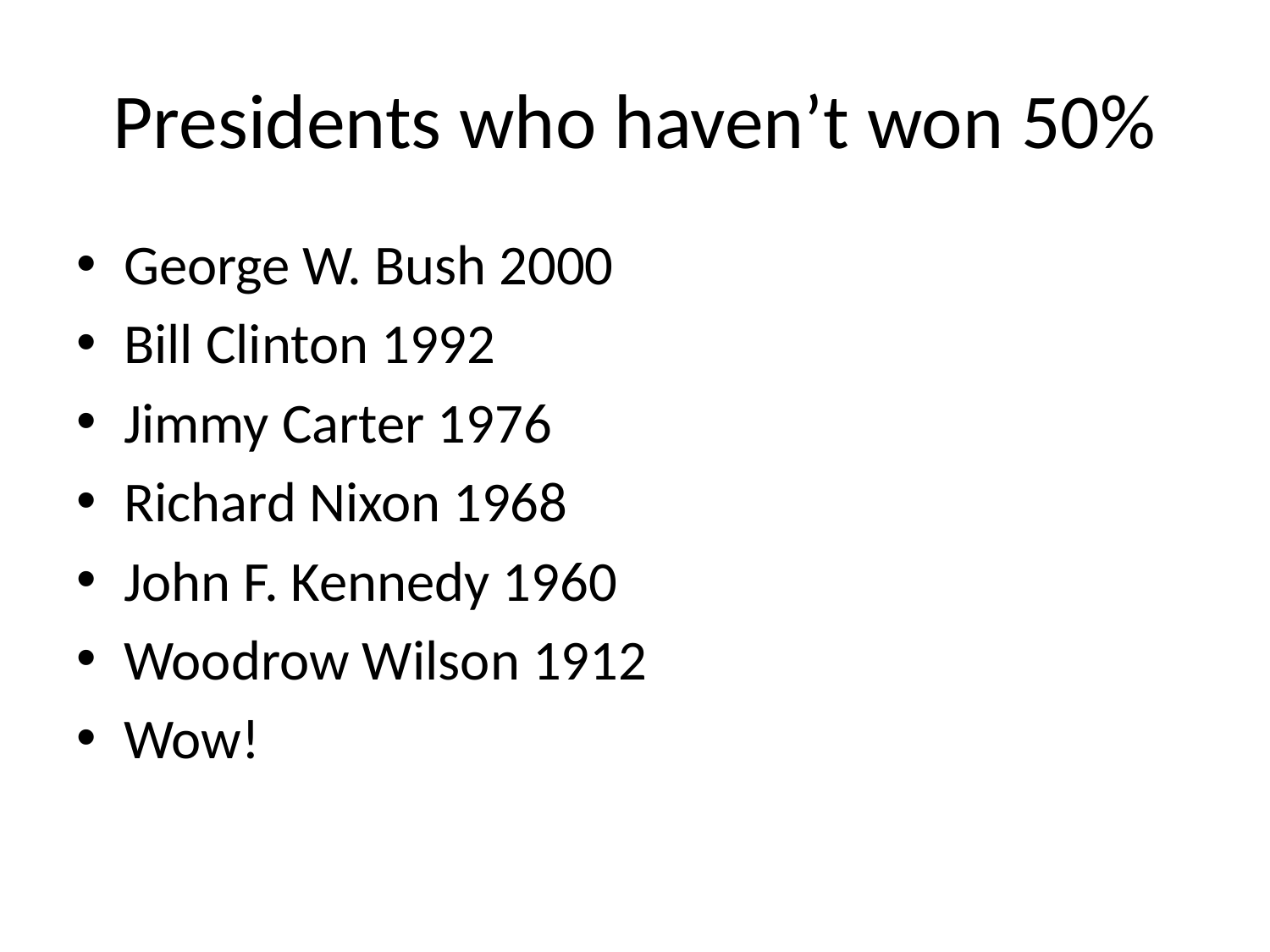

# Presidents who haven’t won 50%
George W. Bush 2000
Bill Clinton 1992
Jimmy Carter 1976
Richard Nixon 1968
John F. Kennedy 1960
Woodrow Wilson 1912
Wow!